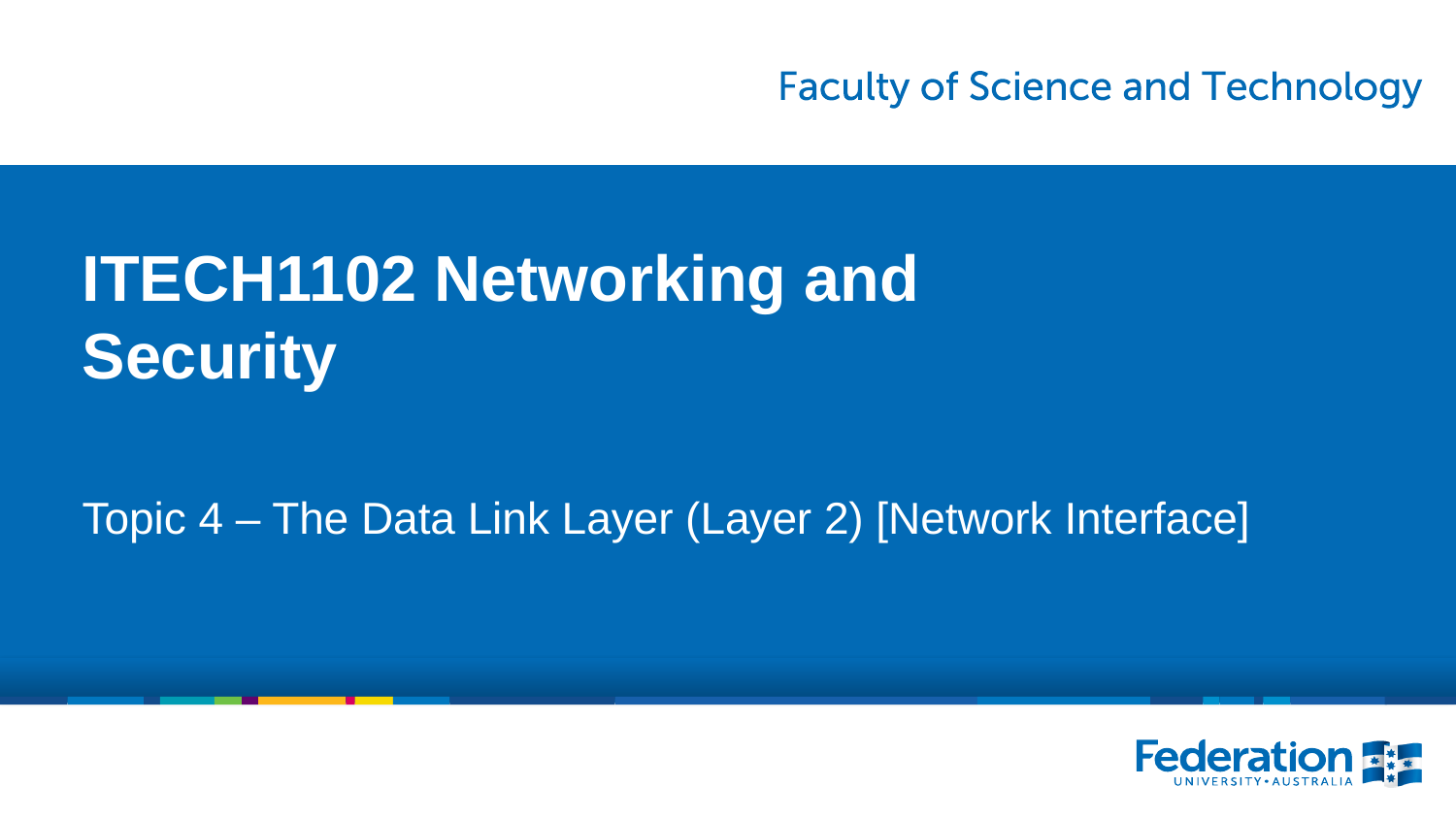

# ITECH1102 Networking and Security
Topic 4 – The Data Link Layer (Layer 2) [Network Interface]